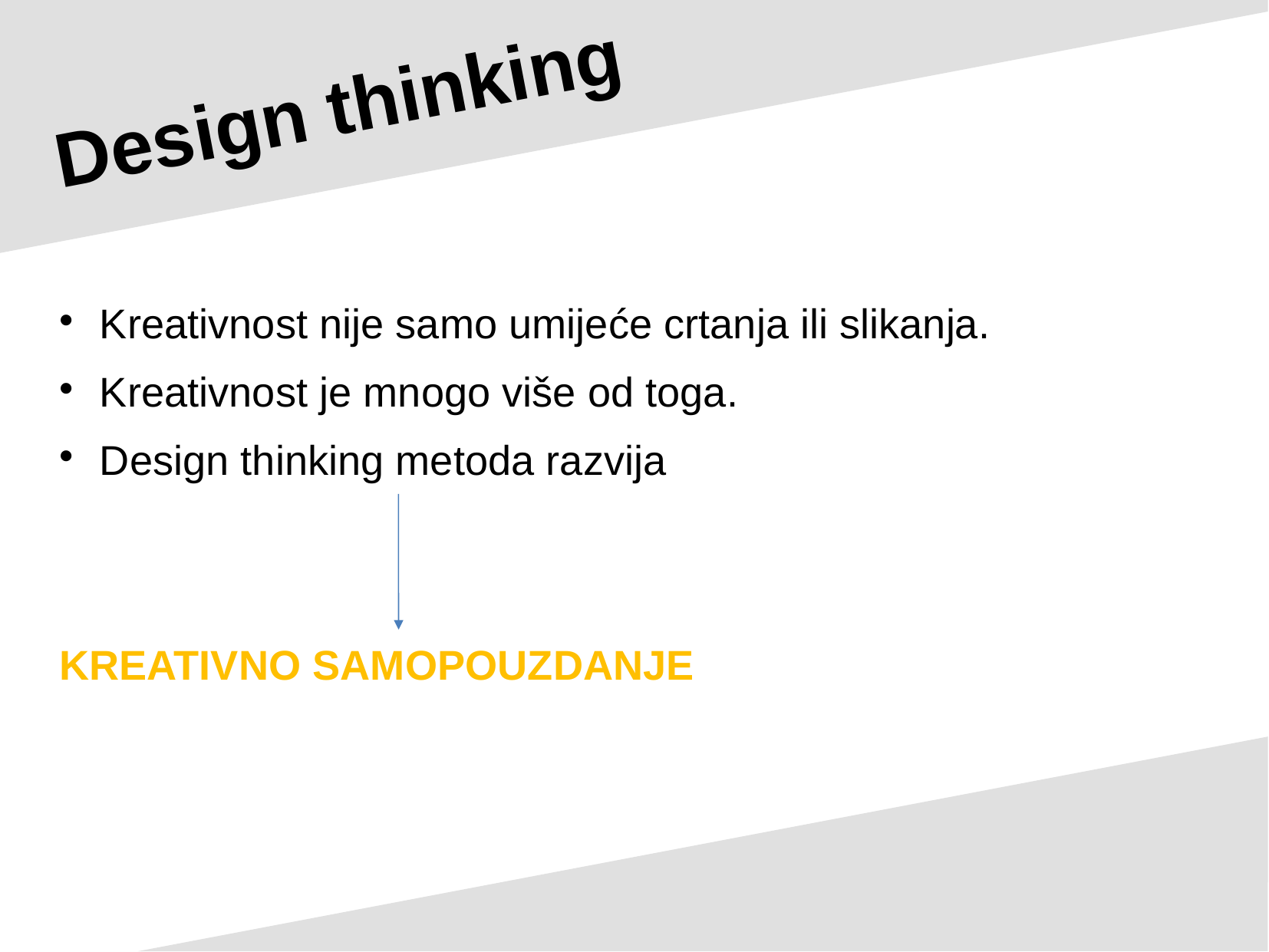

Design thinking

Kreativnost nije samo umijeće crtanja ili slikanja.
Kreativnost je mnogo više od toga.
Design thinking metoda razvija

KREATIVNO SAMOPOUZDANJE